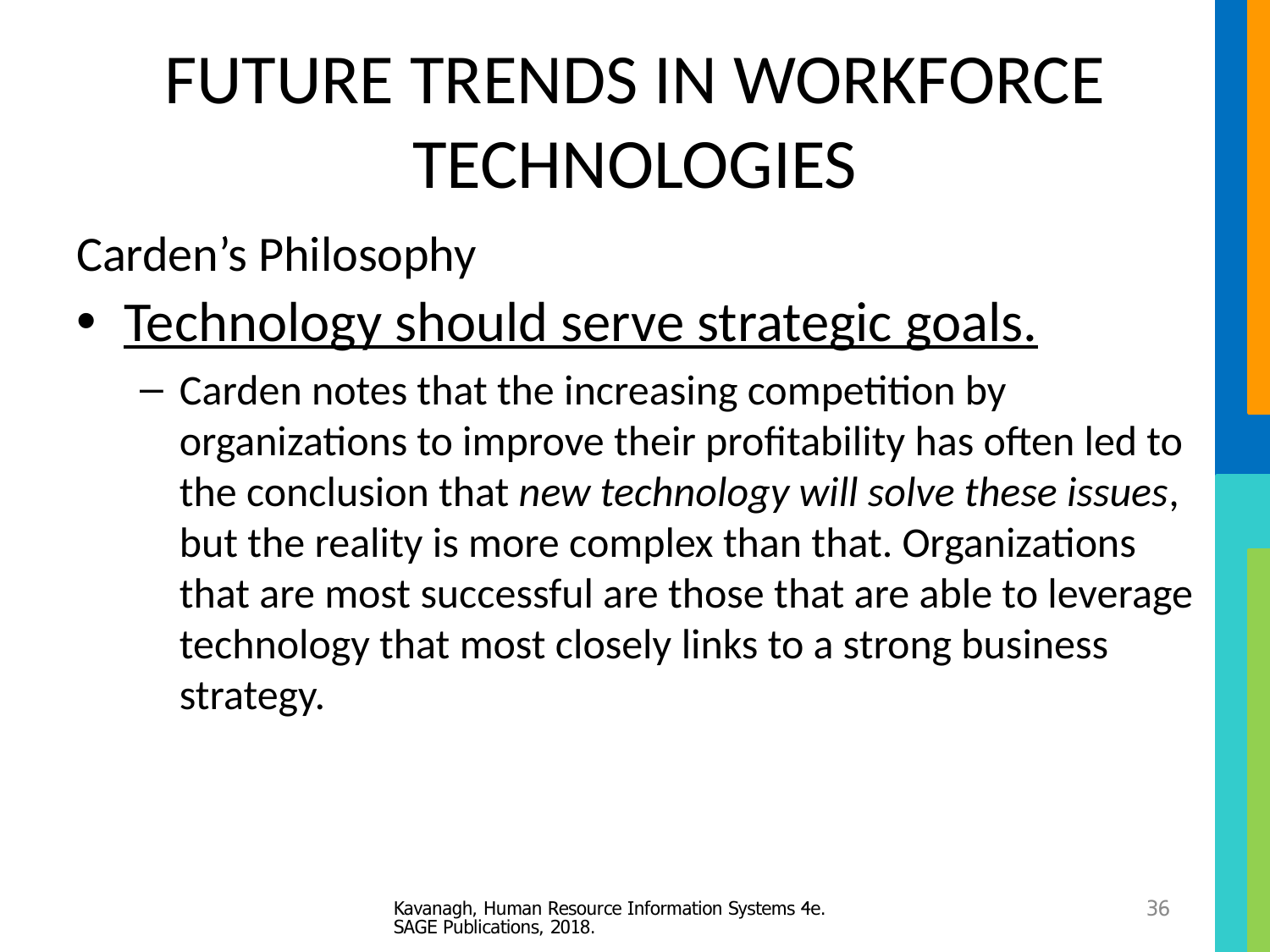

# FUTURE TRENDS IN WORKFORCE TECHNOLOGIES
Carden’s Philosophy
Technology should serve strategic goals.
Carden notes that the increasing competition by organizations to improve their profitability has often led to the conclusion that new technology will solve these issues, but the reality is more complex than that. Organizations that are most successful are those that are able to leverage technology that most closely links to a strong business strategy.
Kavanagh, Human Resource Information Systems 4e. SAGE Publications, 2018.
36